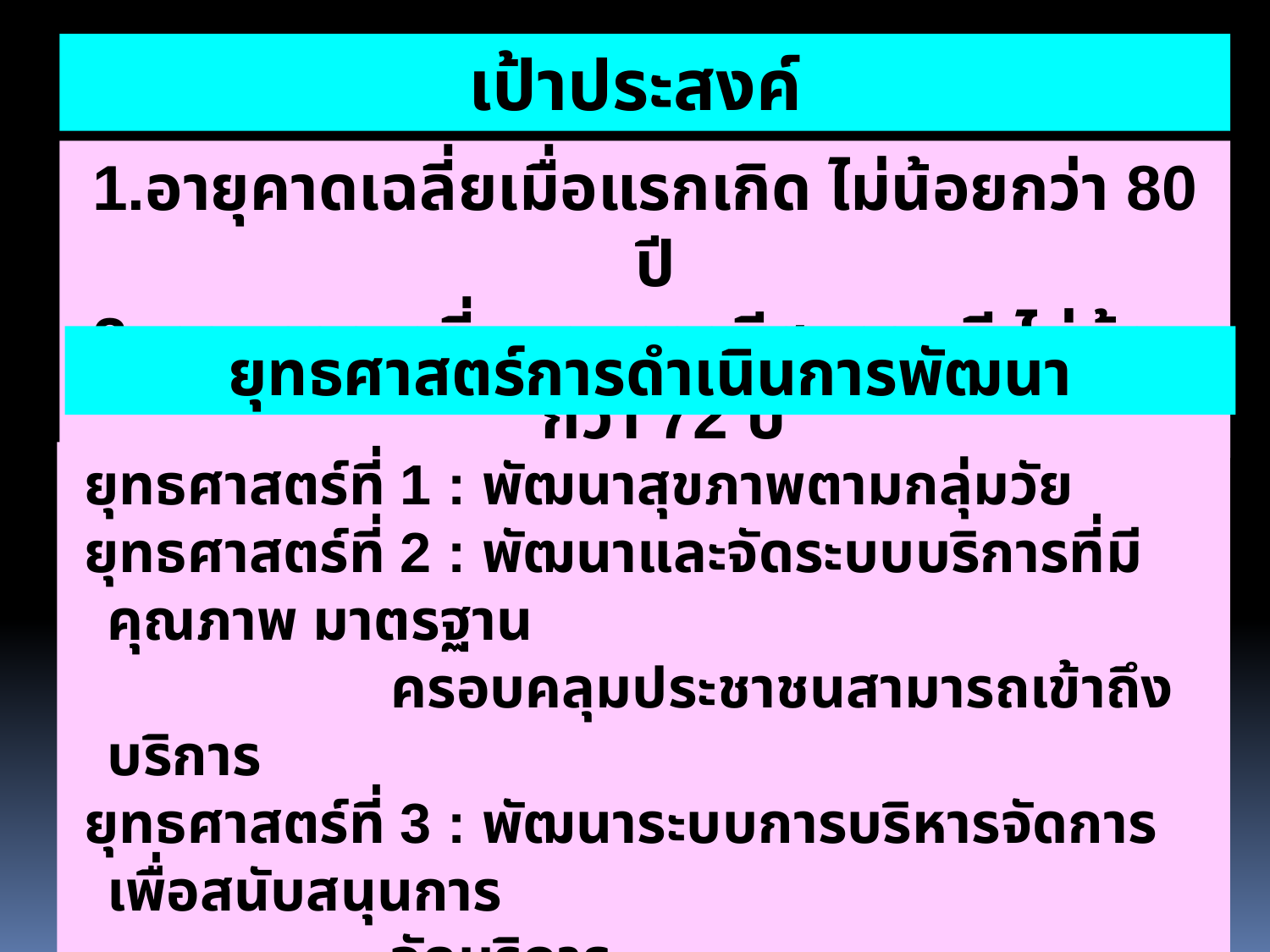

เป้าประสงค์
1.อายุคาดเฉลี่ยเมื่อแรกเกิด ไม่น้อยกว่า 80 ปี
2. อายุคาดเฉลี่ยของการมีสุขภาพดี ไม่น้อยกว่า 72 ปี
ยุทธศาสตร์การดำเนินการพัฒนา
 ยุทธศาสตร์ที่ 1 : พัฒนาสุขภาพตามกลุ่มวัย
 ยุทธศาสตร์ที่ 2 : พัฒนาและจัดระบบบริการที่มีคุณภาพ มาตรฐาน
                      ครอบคลุมประชาชนสามารถเข้าถึงบริการ
 ยุทธศาสตร์ที่ 3 : พัฒนาระบบการบริหารจัดการเพื่อสนับสนุนการ
                      จัดบริการ